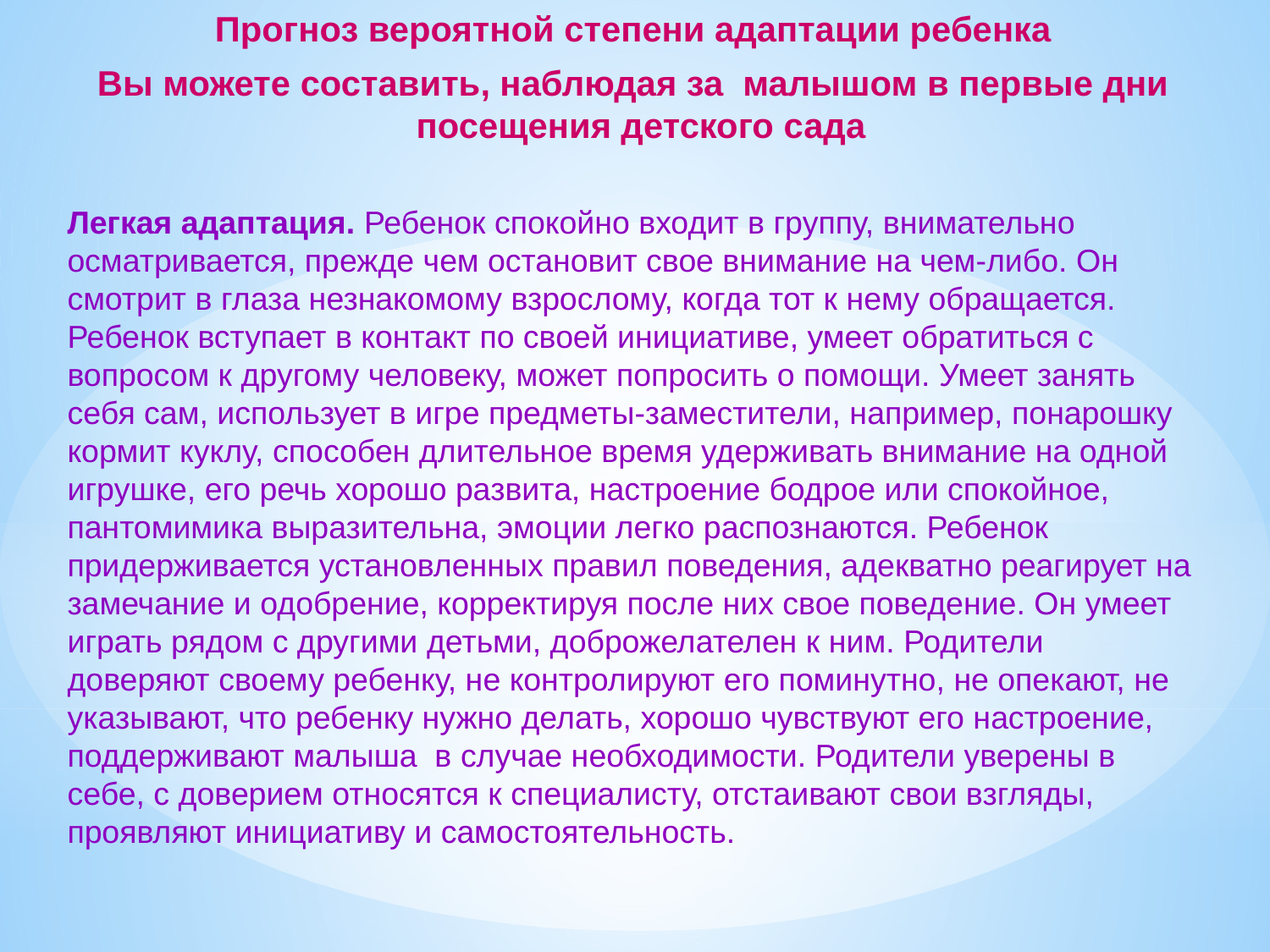

Прогноз вероятной степени адаптации ребенка
Вы можете составить, наблюдая за  малышом в первые дни посещения детского сада

Легкая адаптация. Ребенок спокойно входит в группу, внимательно осматривается, прежде чем остановит свое внимание на чем-либо. Он смотрит в глаза незнакомому взрослому, когда тот к нему обращается. Ребенок вступает в контакт по своей инициативе, умеет обратиться с вопросом к другому человеку, может попросить о помощи. Умеет занять себя сам, использует в игре предметы-заместители, например, понарошку кормит куклу, способен длительное время удерживать внимание на одной игрушке, его речь хорошо развита, настроение бодрое или спокойное, пантомимика выразительна, эмоции легко распознаются. Ребенок придерживается установленных правил поведения, адекватно реагирует на замечание и одобрение, корректируя после них свое поведение. Он умеет играть рядом с другими детьми, доброжелателен к ним. Родители доверяют своему ребенку, не контролируют его поминутно, не опекают, не указывают, что ребенку нужно делать, хорошо чувствуют его настроение, поддерживают малыша  в случае необходимости. Родители уверены в себе, с доверием относятся к специалисту, отстаивают свои взгляды, проявляют инициативу и самостоятельность.